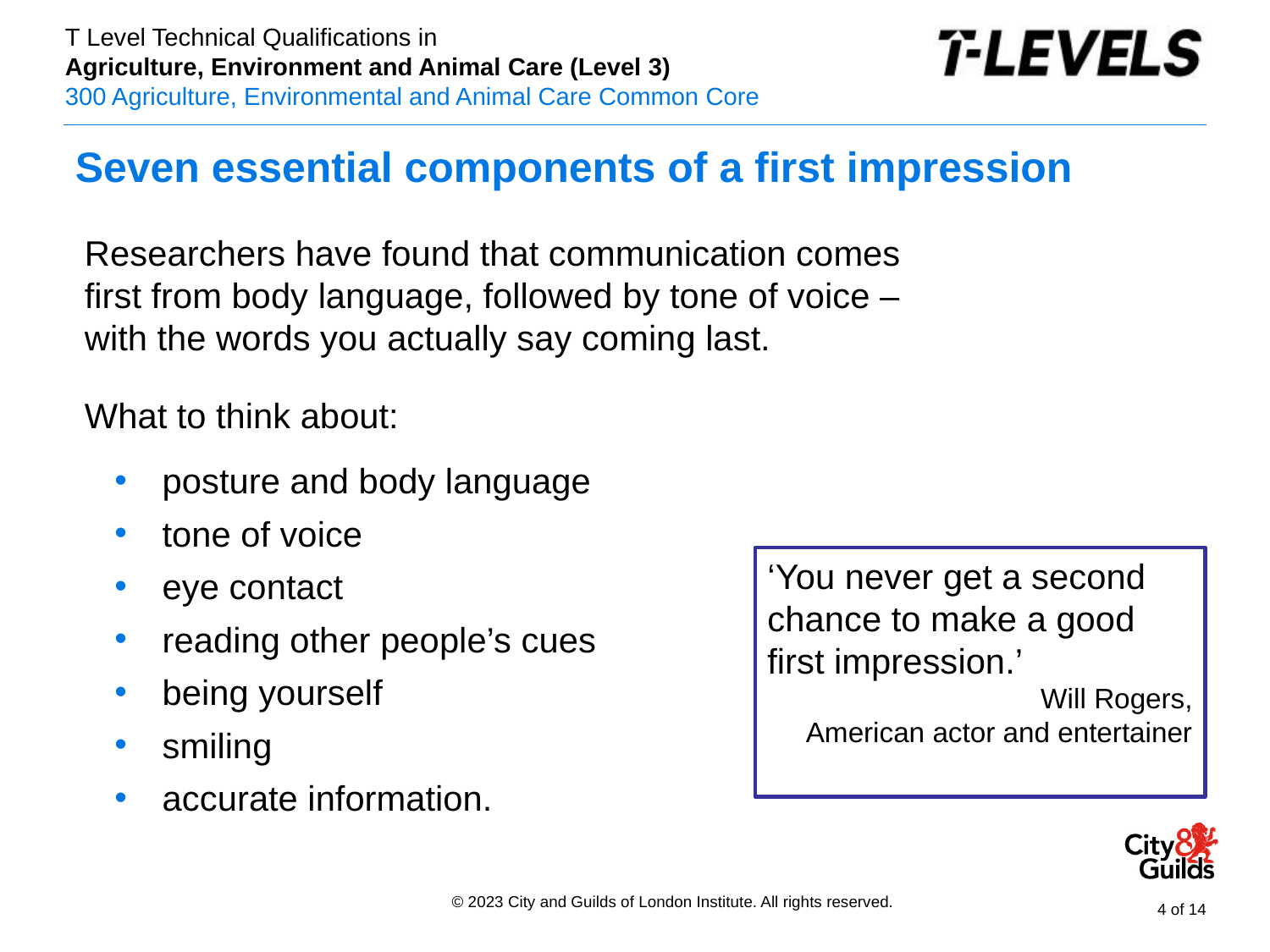

# Seven essential components of a first impression

Researchers have found that communication comes first from body language, followed by tone of voice – with the words you actually say coming last.
What to think about:
posture and body language
tone of voice
eye contact
reading other people’s cues
being yourself
smiling
accurate information.
‘You never get a second chance to make a good first impression.’
Will Rogers,
American actor and entertainer